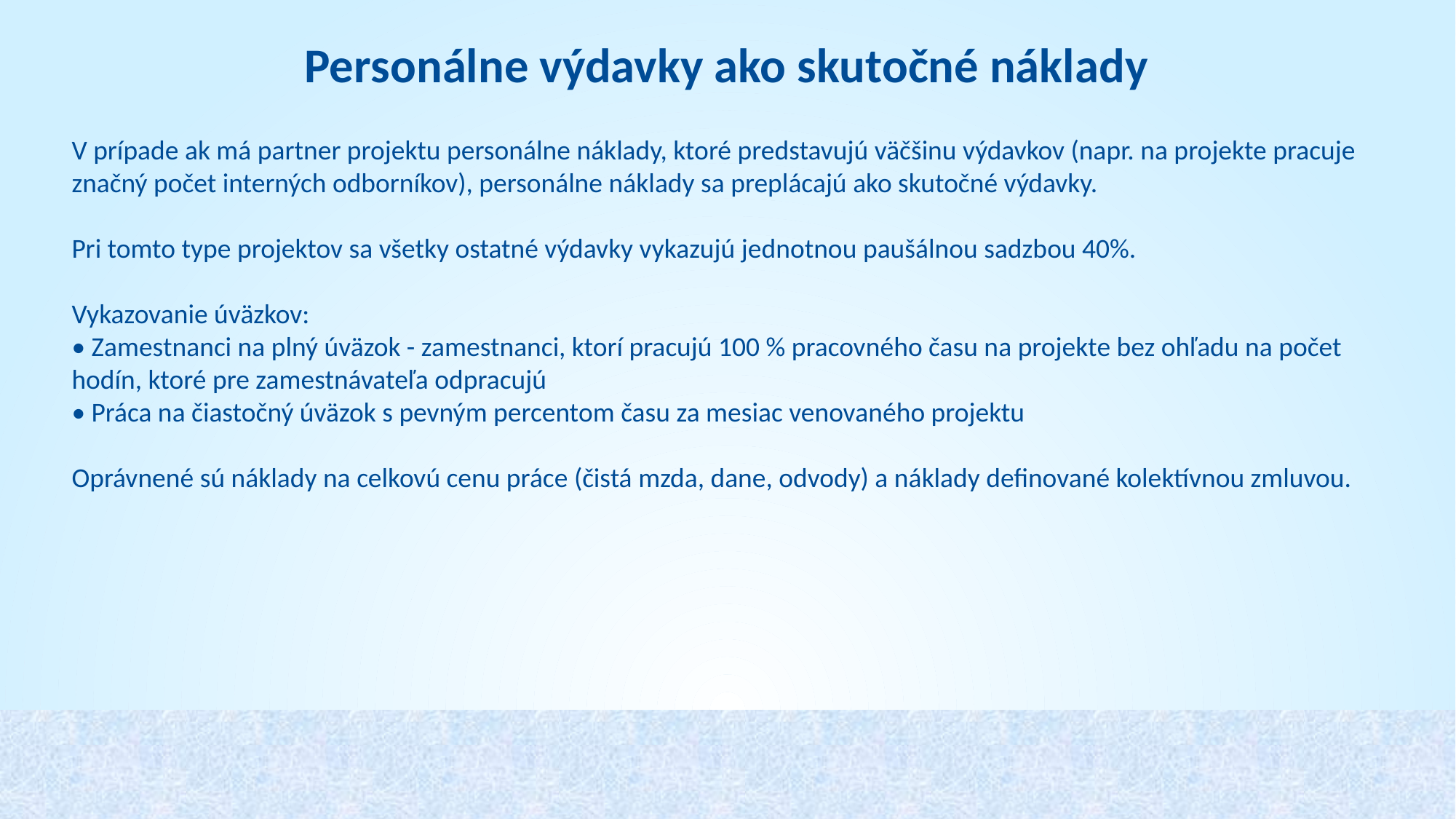

Personálne výdavky ako skutočné náklady
V prípade ak má partner projektu personálne náklady, ktoré predstavujú väčšinu výdavkov (napr. na projekte pracuje značný počet interných odborníkov), personálne náklady sa preplácajú ako skutočné výdavky.

Pri tomto type projektov sa všetky ostatné výdavky vykazujú jednotnou paušálnou sadzbou 40%.

Vykazovanie úväzkov:
• Zamestnanci na plný úväzok - zamestnanci, ktorí pracujú 100 % pracovného času na projekte bez ohľadu na počet hodín, ktoré pre zamestnávateľa odpracujú
• Práca na čiastočný úväzok s pevným percentom času za mesiac venovaného projektu

Oprávnené sú náklady na celkovú cenu práce (čistá mzda, dane, odvody) a náklady definované kolektívnou zmluvou.